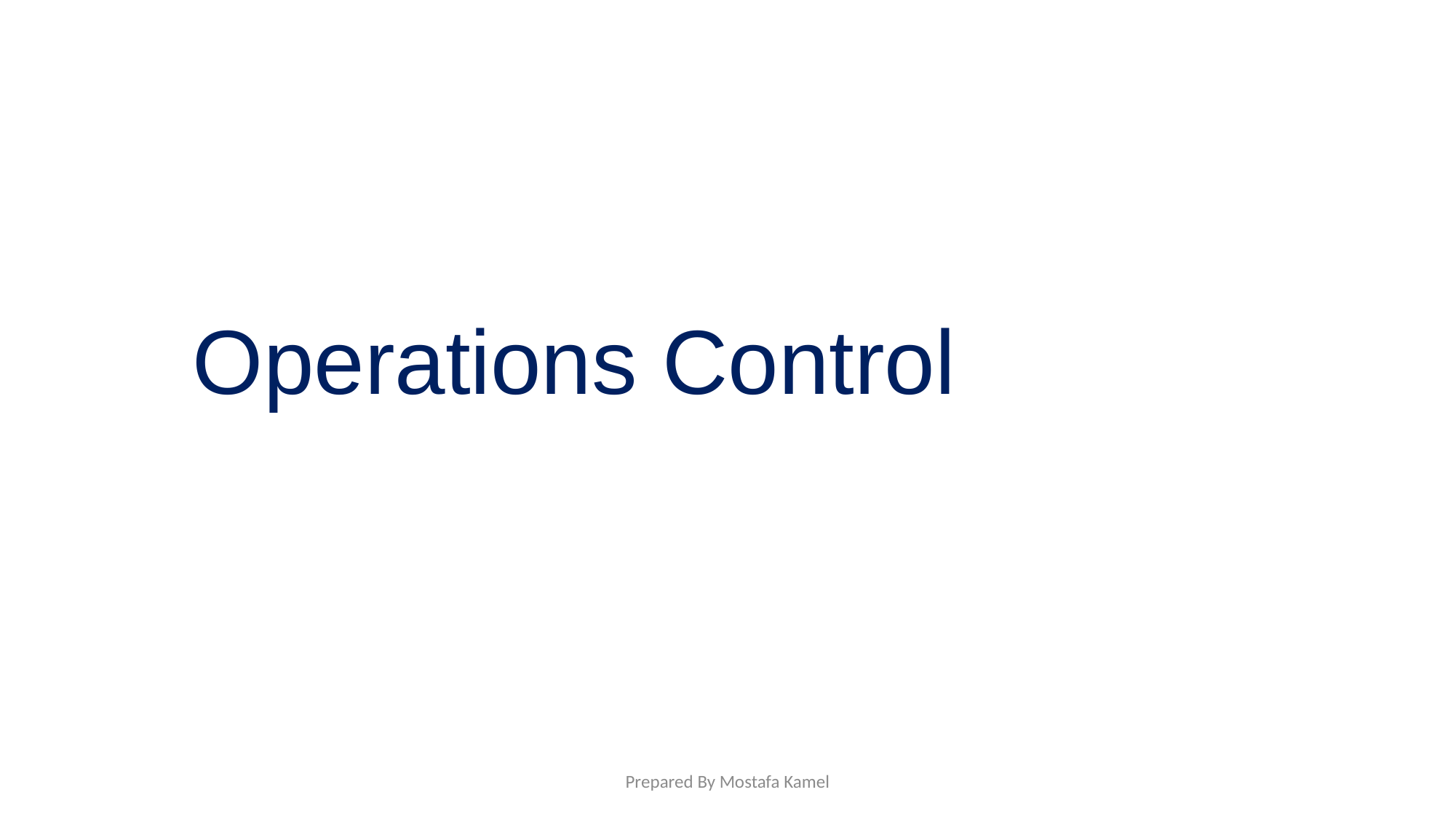

# Operations Control
Prepared By Mostafa Kamel